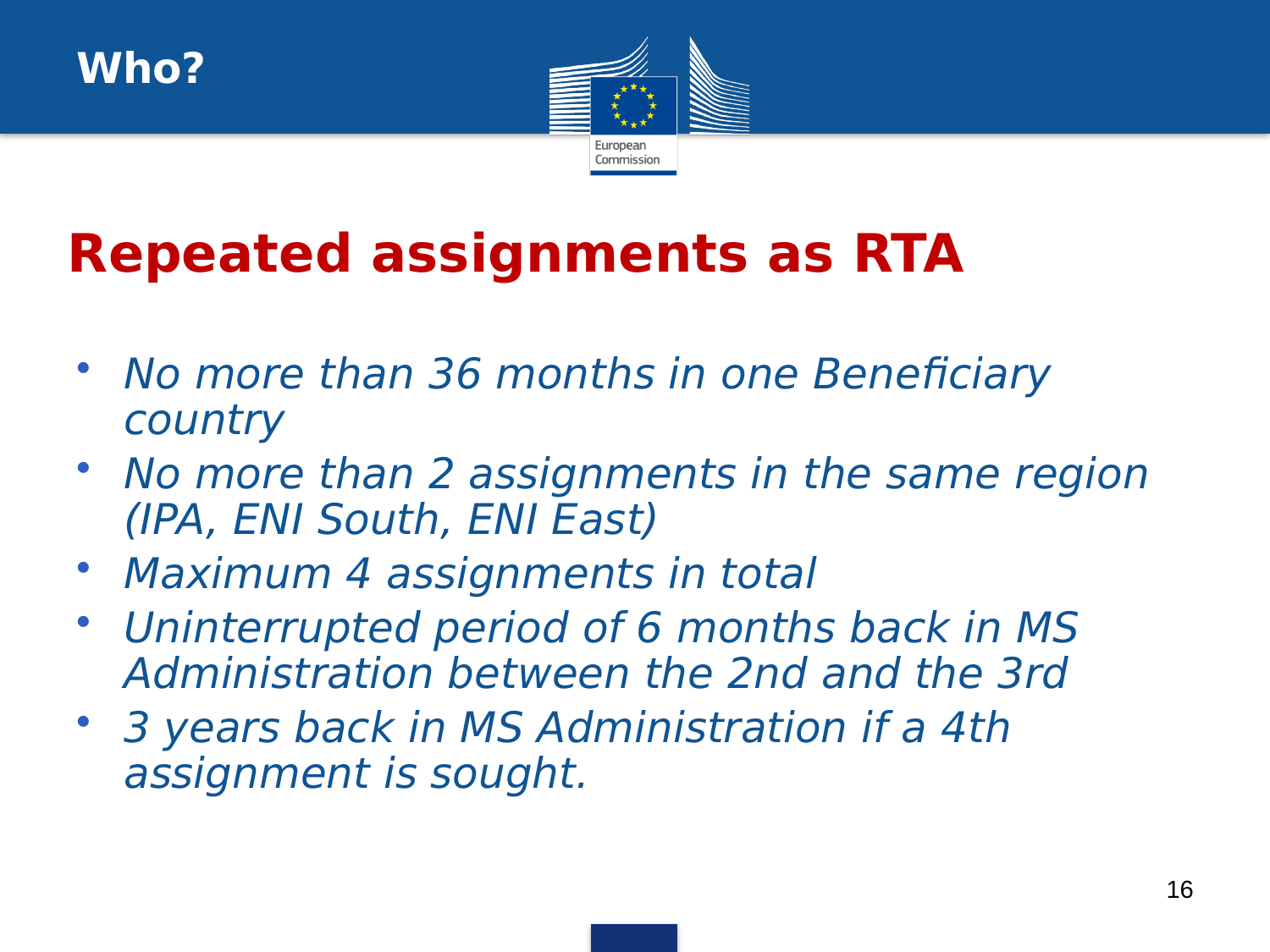

Who?
# Repeated assignments as RTA
No more than 36 months in one Beneficiary country
No more than 2 assignments in the same region (IPA, ENI South, ENI East)
Maximum 4 assignments in total
Uninterrupted period of 6 months back in MS Administration between the 2nd and the 3rd
3 years back in MS Administration if a 4th assignment is sought.
16